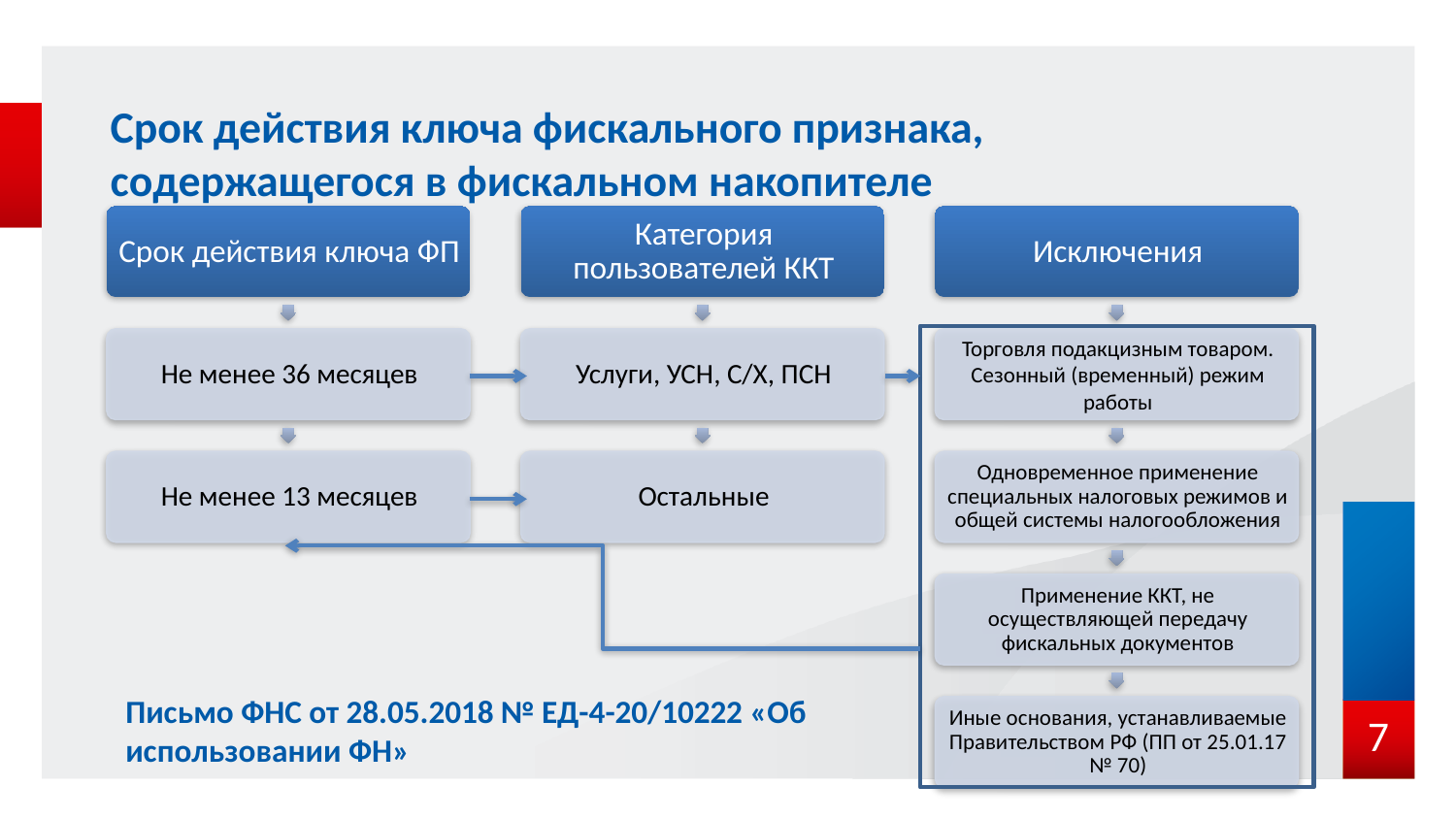

# Срок действия ключа фискального признака, содержащегося в фискальном накопителе
Срок действия ключа ФП
Не менее 36 месяцев
Не менее 13 месяцев
Категория пользователей ККТ
Услуги, УСН, С/Х, ПСН
Остальные
Исключения
Торговля подакцизным товаром.
Сезонный (временный) режим работы
Одновременное применение специальных налоговых режимов и общей системы налогообложения
Применение ККТ, не осуществляющей передачу фискальных документов
Иные основания, устанавливаемые Правительством РФ (ПП от 25.01.17 № 70)

Письмо ФНС от 28.05.2018 № ЕД-4-20/10222 «Об использовании ФН»
7